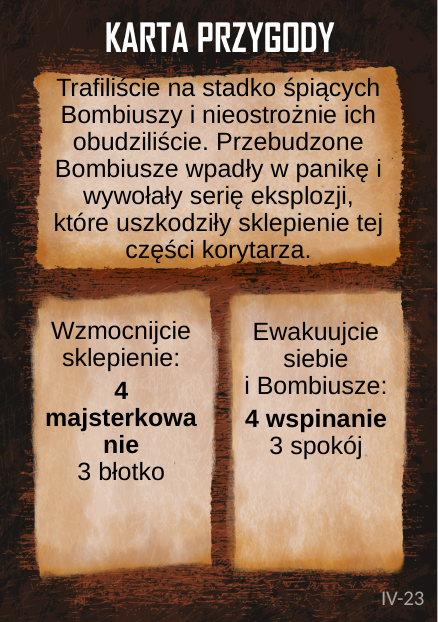

# Trafiliście na stadko śpiących Bombiuszy i nieostrożnie ich obudziliście. Przebudzone Bombiusze wpadły w panikę i wywołały serię eksplozji, które uszkodziły sklepienie tej części korytarza.
Wzmocnijcie sklepienie:
4 majsterkowanie
3 błotko
Ewakuujcie siebie
i Bombiusze:
4 wspinanie
3 spokój
IV-23